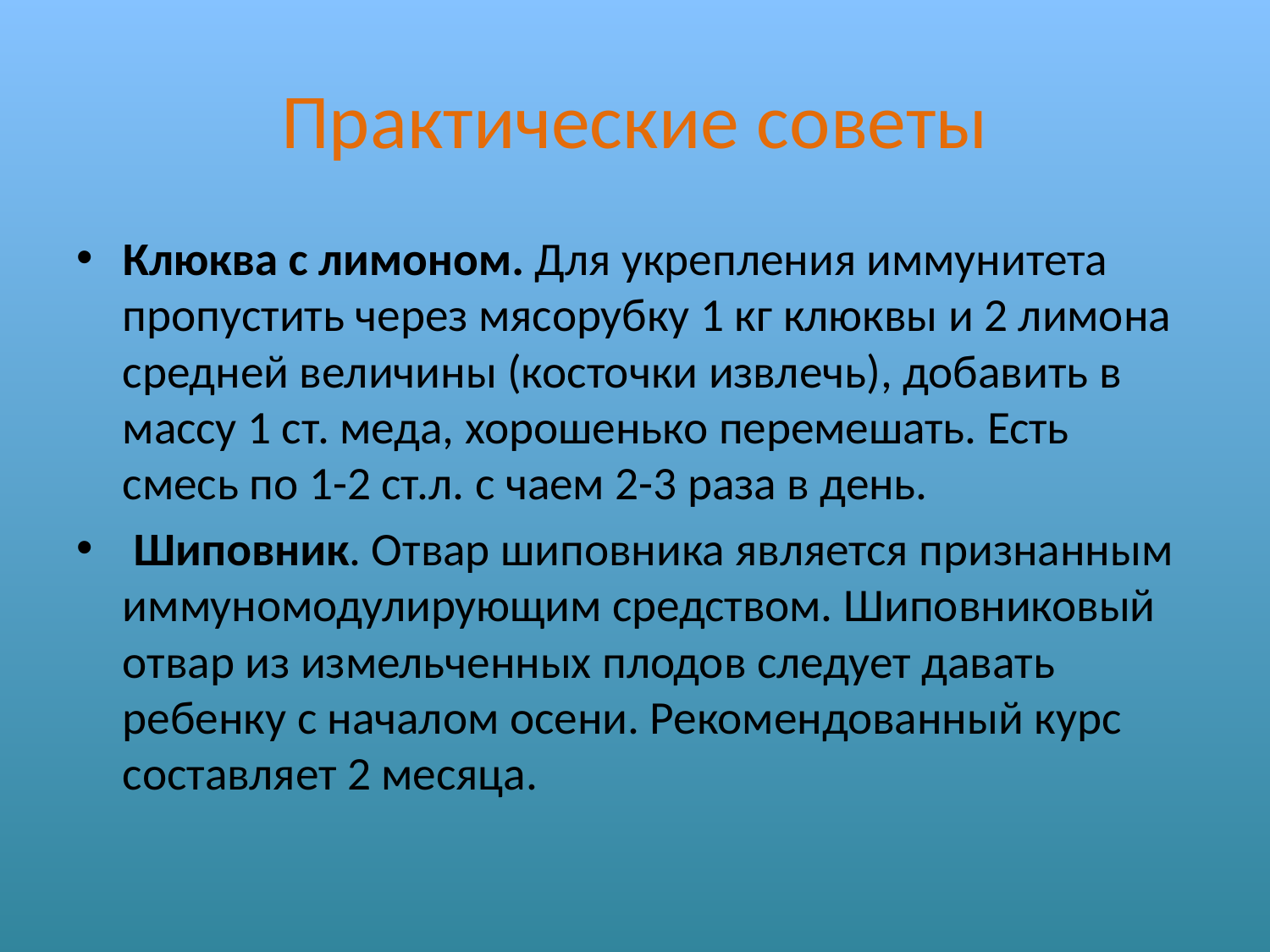

# Практические советы
Клюква с лимоном. Для укрепления иммунитета пропустить через мясорубку 1 кг клюквы и 2 лимона средней величины (косточки извлечь), добавить в массу 1 ст. меда, хорошенько перемешать. Есть смесь по 1-2 ст.л. с чаем 2-3 раза в день.
 Шиповник. Отвар шиповника является признанным иммуномодулирующим средством. Шиповниковый отвар из измельченных плодов следует давать ребенку с началом осени. Рекомендованный курс составляет 2 месяца.